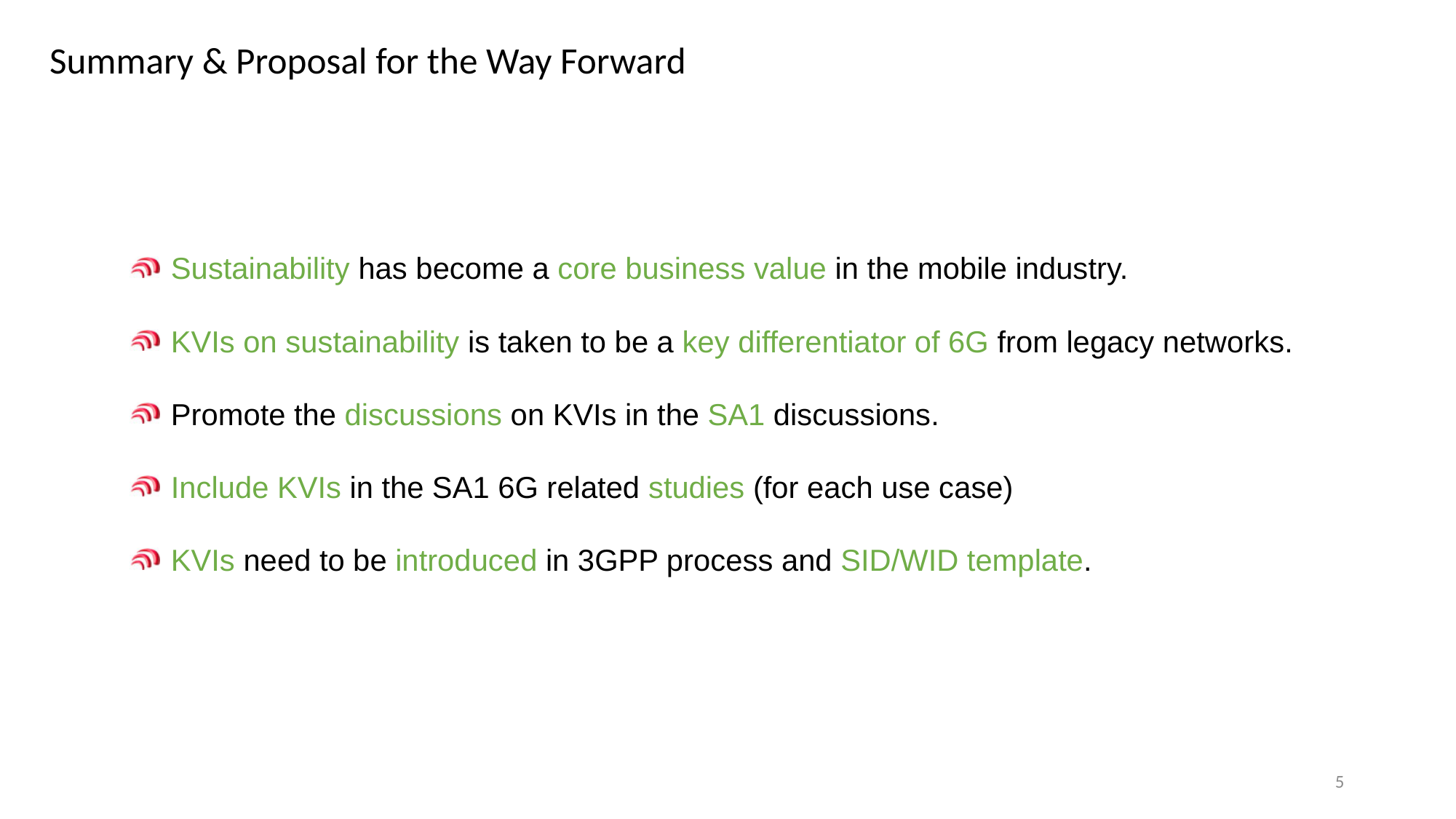

# Summary & Proposal for the Way Forward
Sustainability has become a core business value in the mobile industry.

KVIs on sustainability is taken to be a key differentiator of 6G from legacy networks.

Promote the discussions on KVIs in the SA1 discussions.

Include KVIs in the SA1 6G related studies (for each use case)

KVIs need to be introduced in 3GPP process and SID/WID template.
5